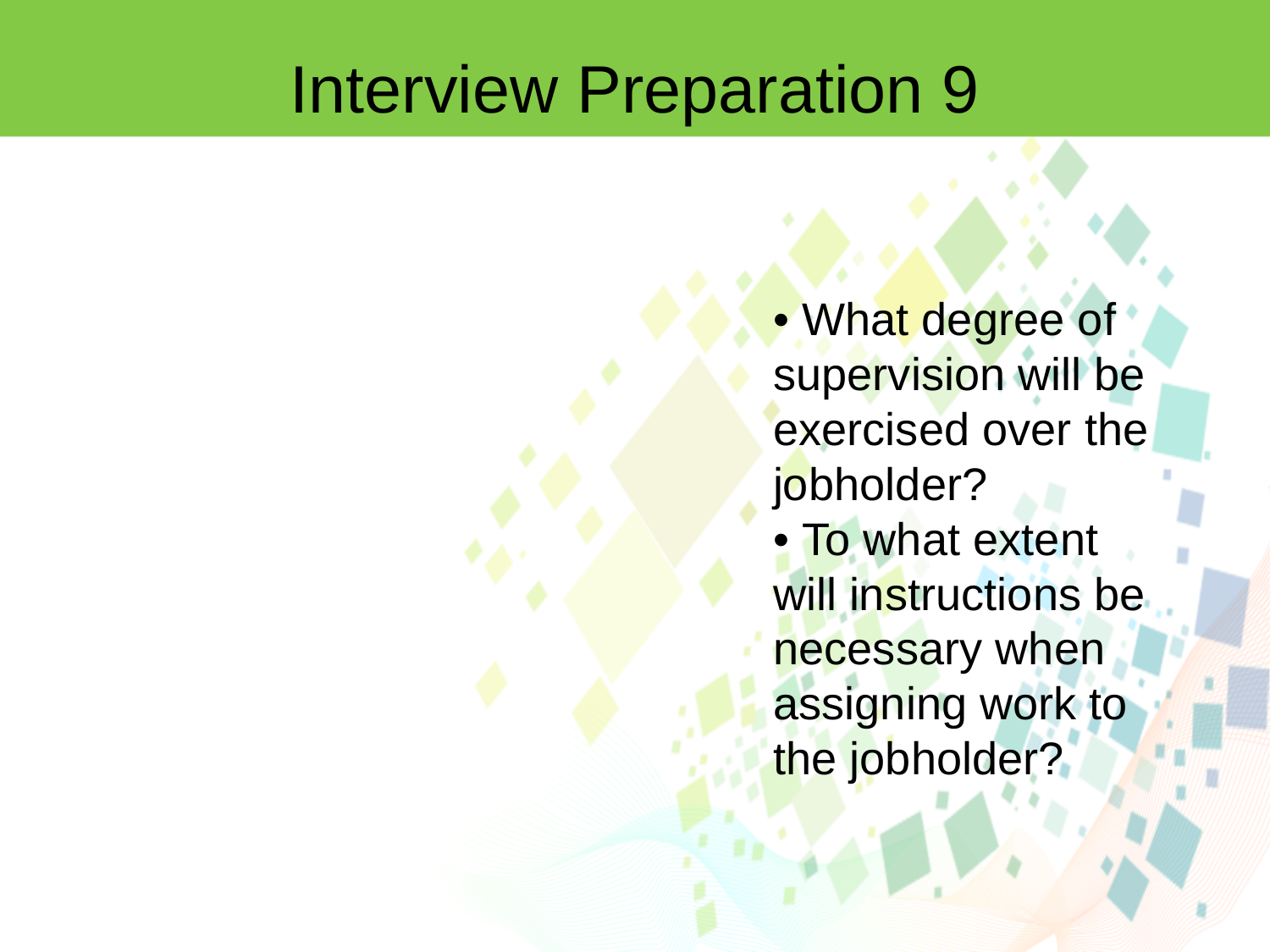

Interview Preparation 9
• What degree of supervision will be exercised over the jobholder?
• To what extent will instructions be necessary when assigning work to the jobholder?